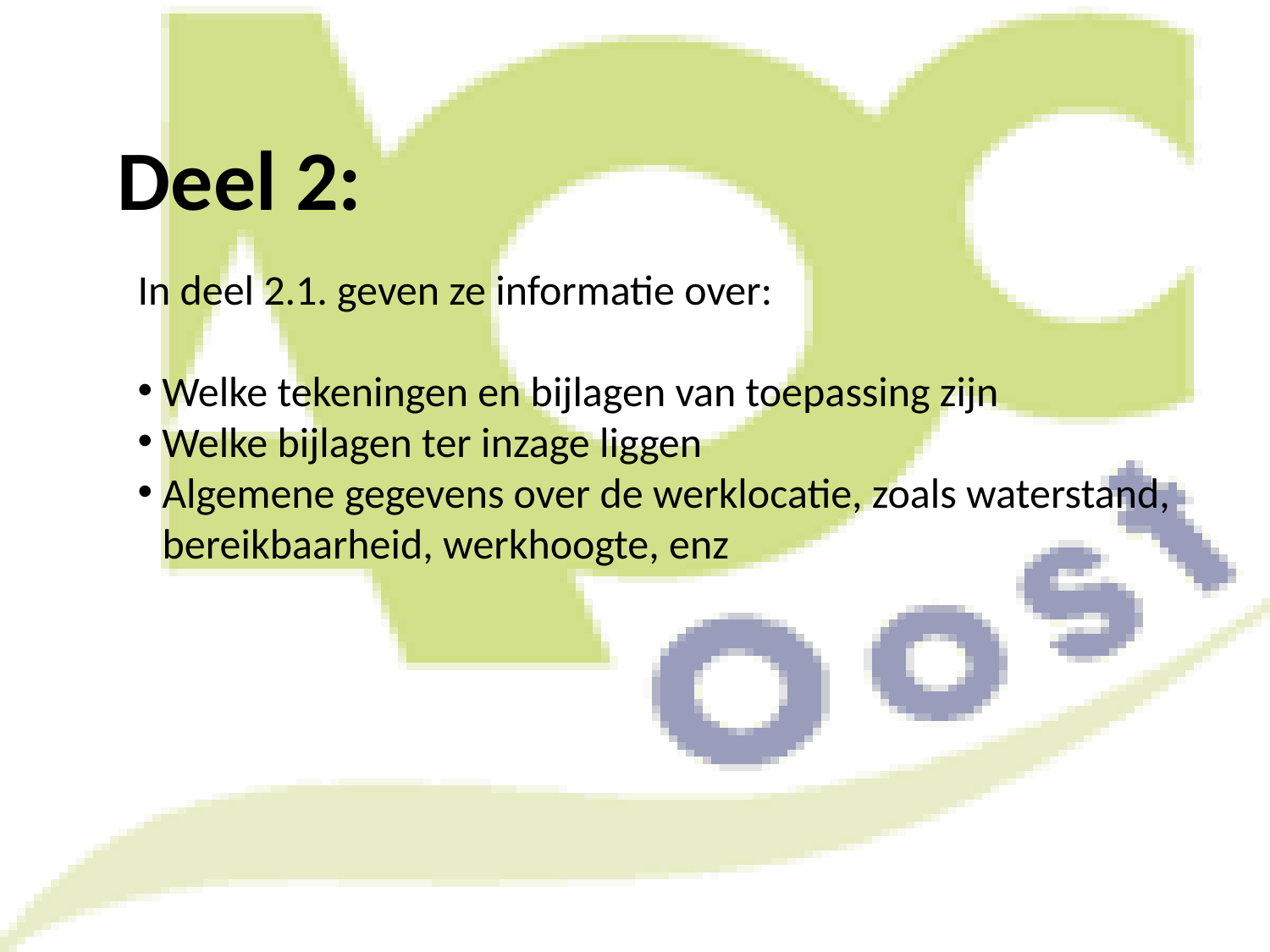

# Deel 2:
In deel 2.1. geven ze informatie over:

 Welke tekeningen en bijlagen van toepassing zijn
 Welke bijlagen ter inzage liggen
 Algemene gegevens over de werklocatie, zoals waterstand, 	bereikbaarheid, werkhoogte, enz